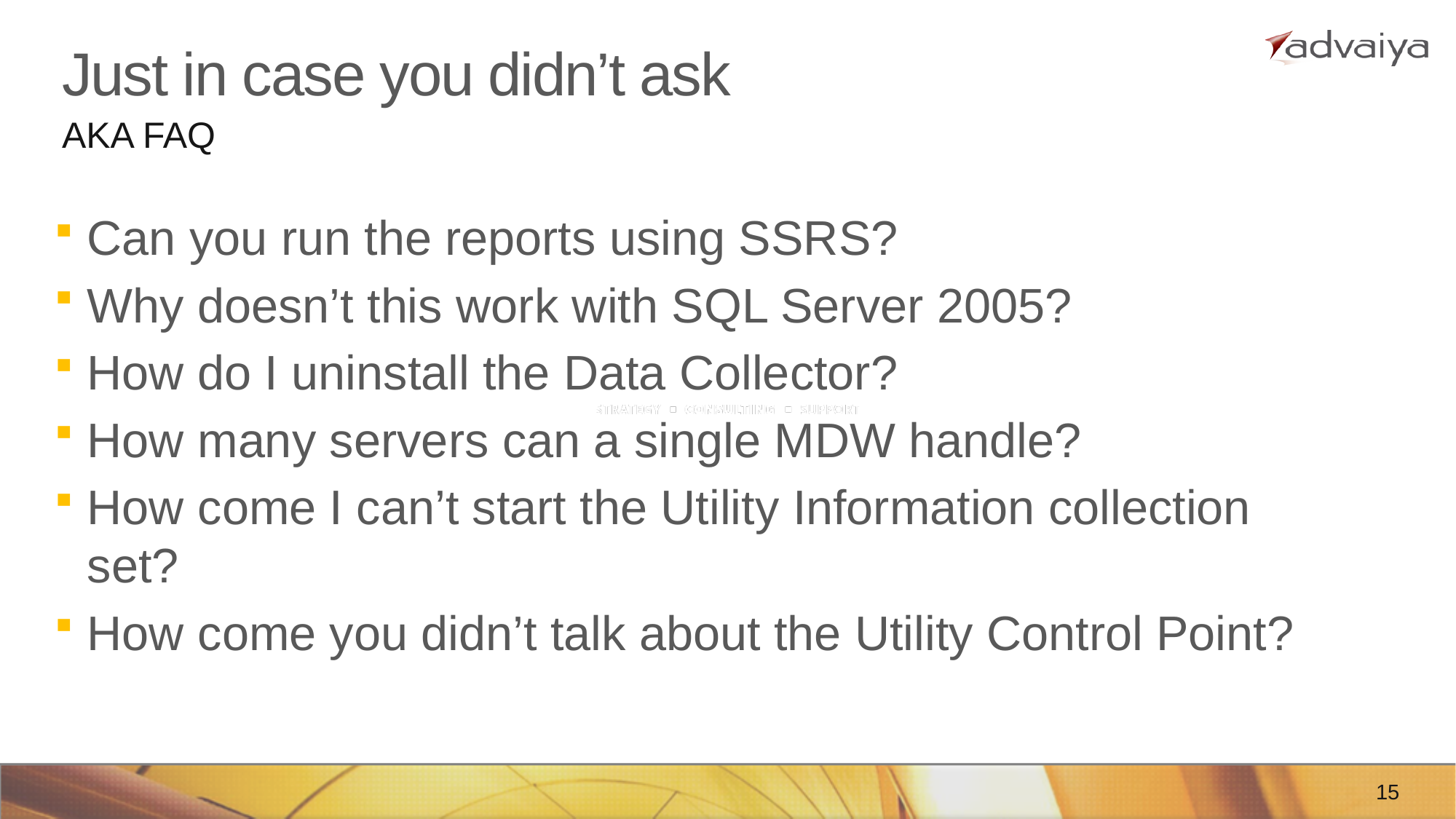

# Just in case you didn’t ask
AKA FAQ
Can you run the reports using SSRS?
Why doesn’t this work with SQL Server 2005?
How do I uninstall the Data Collector?
How many servers can a single MDW handle?
How come I can’t start the Utility Information collection set?
How come you didn’t talk about the Utility Control Point?